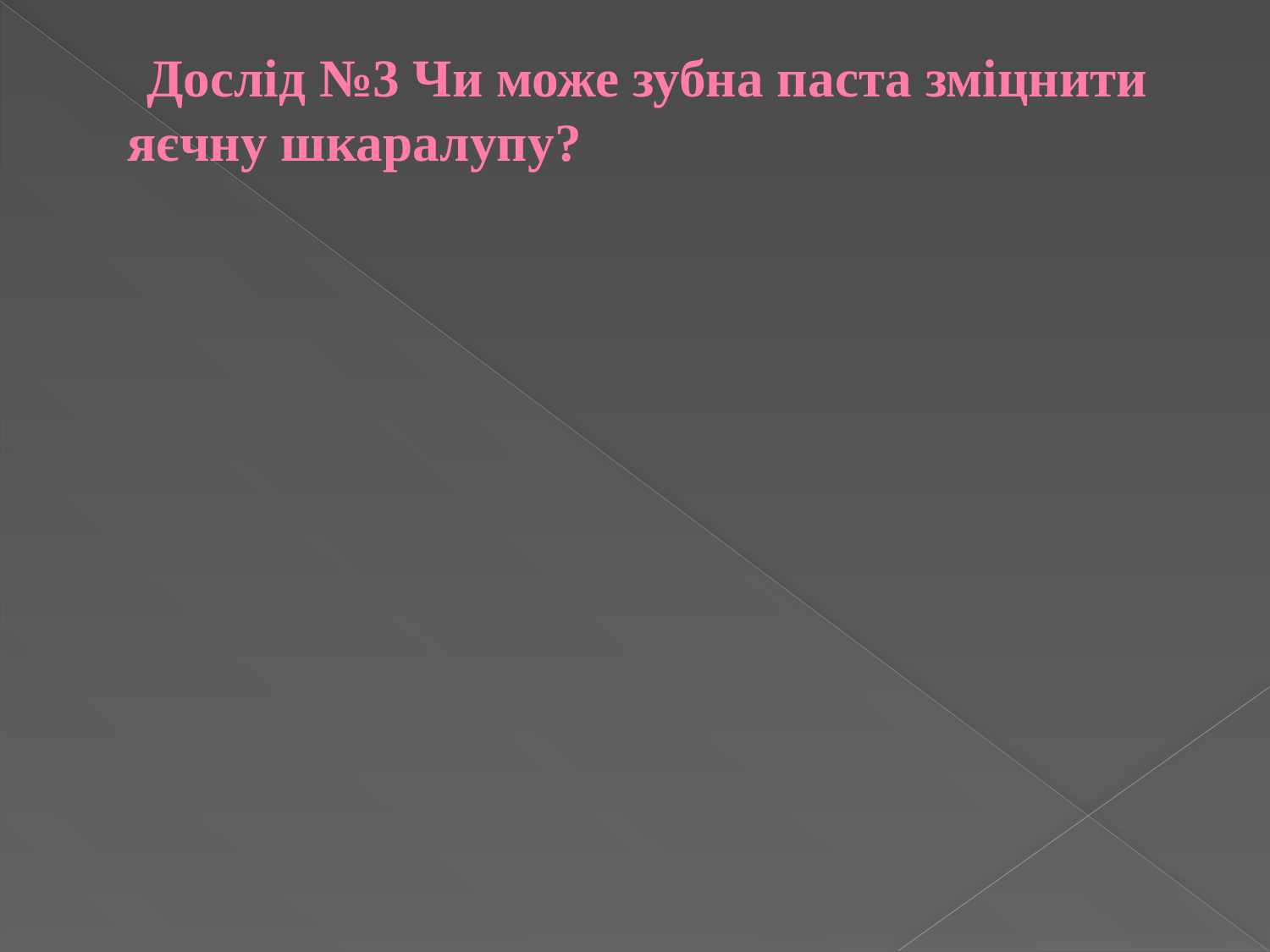

# Дослід №3 Чи може зубна паста зміцнити яєчну шкаралупу?